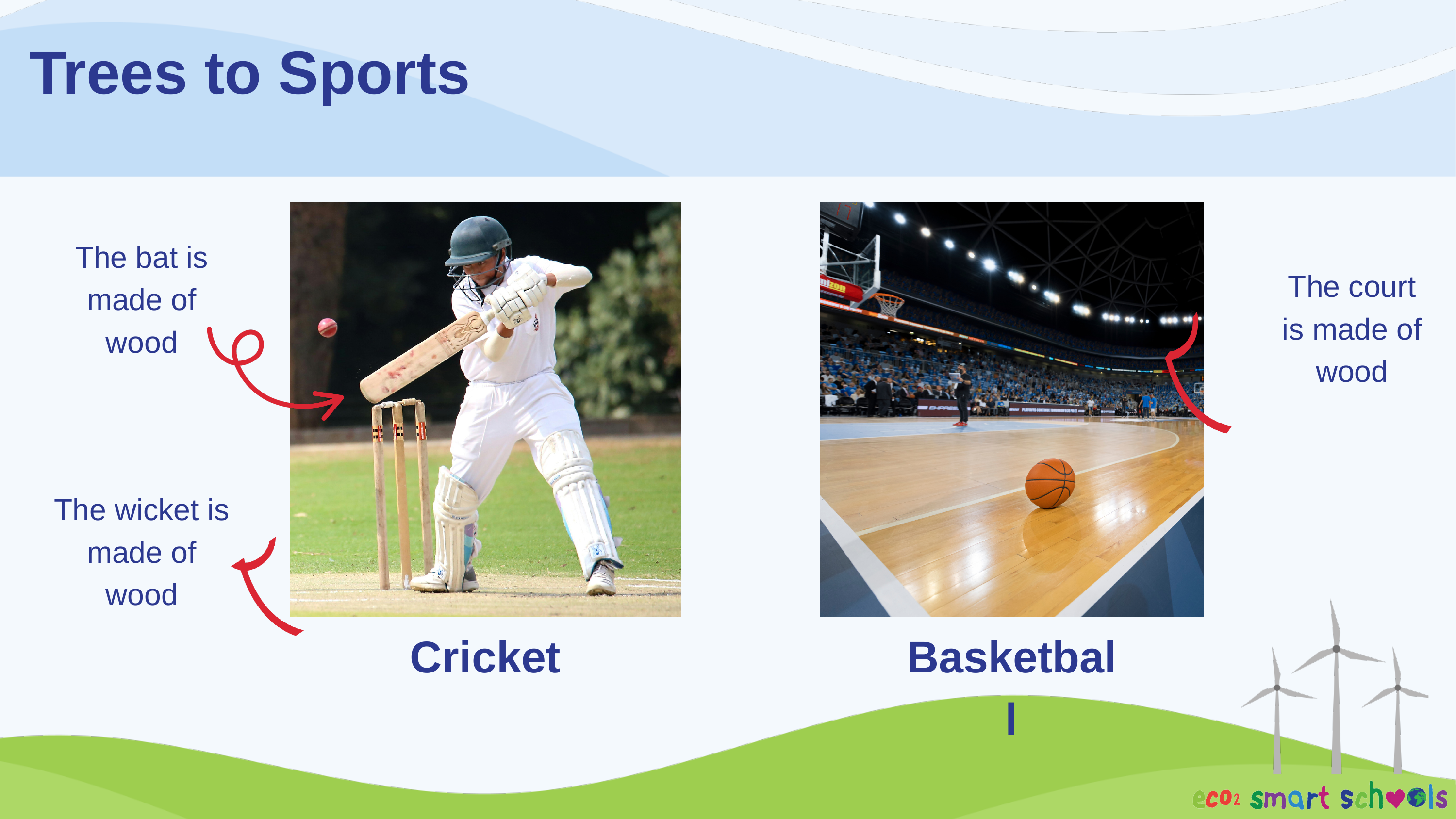

Trees to Sports

The bat is made of wood
The court is made of wood

The wicket is made of wood

Cricket
Basketball